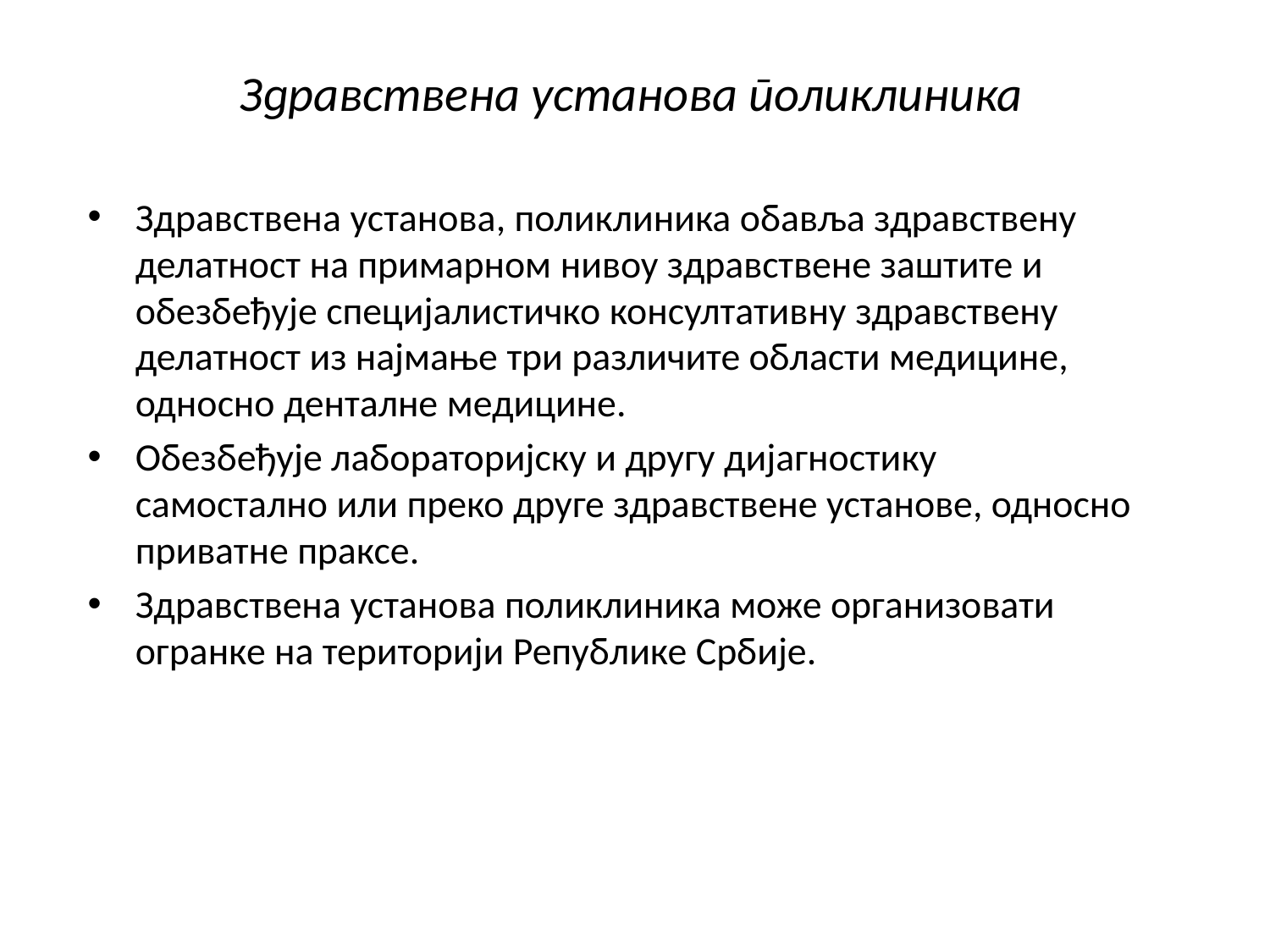

# Здравствена установа поликлиника
Здравствена установа, поликлиника обавља здравствену делатност на примарном нивоу здравствене заштите и обезбеђује специјалистичко консултативну здравствену делатност из најмање три различите области медицине, односно денталне медицине.
Oбезбеђује лабораторијску и другу дијагностику самостално или преко друге здравствене установе, односно приватне праксе.
Здравствена установа поликлиника може организовати огранке на територији Републике Србије.